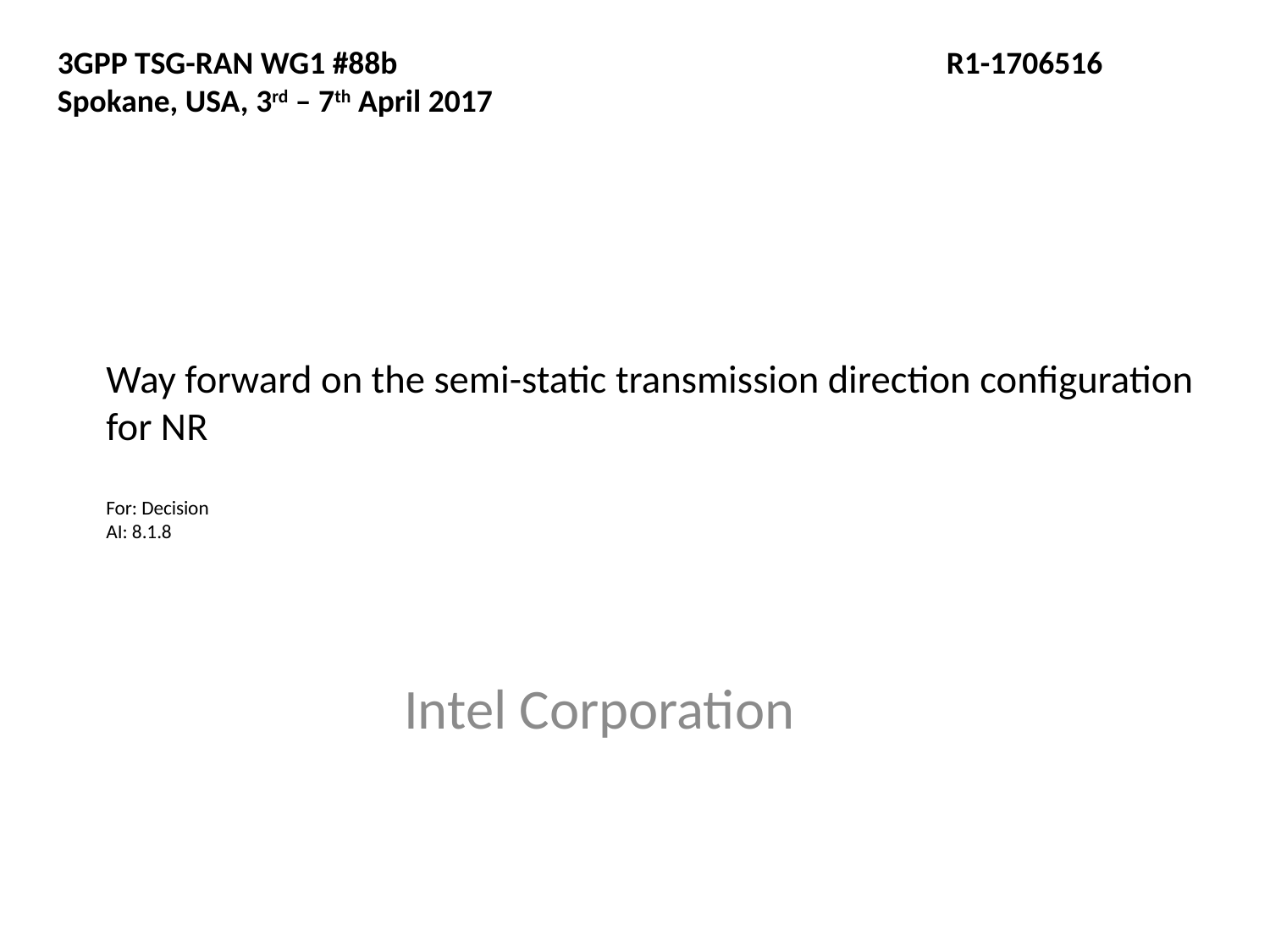

3GPP TSG-RAN WG1 #88b				        	R1-1706516
Spokane, USA, 3rd – 7th April 2017
# Way forward on the semi-static transmission direction configuration for NR For: Decision AI: 8.1.8
Intel Corporation